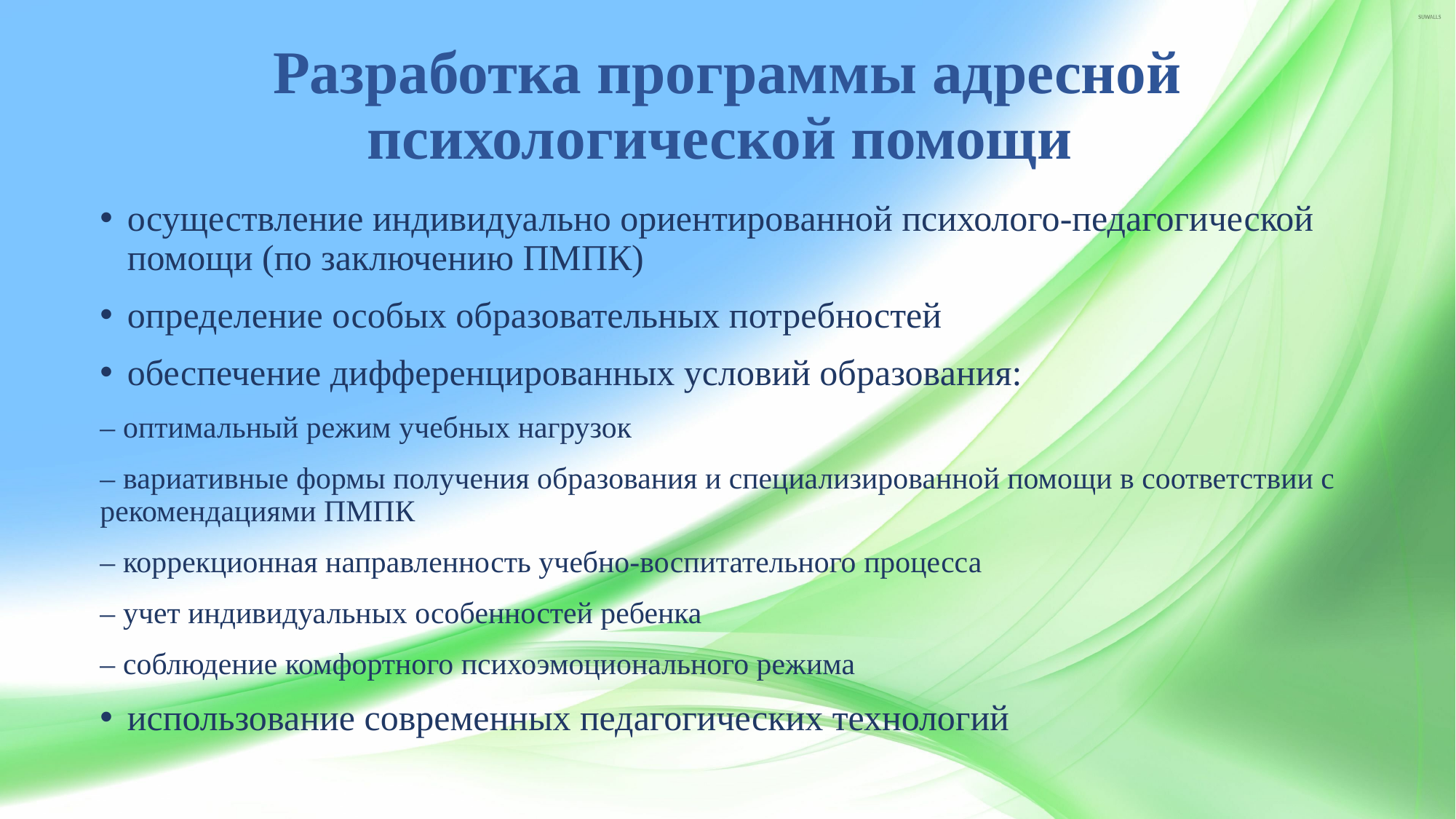

# Разработка программы адресной психологической помощи
осуществление индивидуально ориентированной психолого-педагогической помощи (по заключению ПМПК)
определение особых образовательных потребностей
обеспечение дифференцированных условий образования:
– оптимальный режим учебных нагрузок
– вариативные формы получения образования и специализированной помощи в соответствии с     рекомендациями ПМПК
– коррекционная направленность учебно-воспитательного процесса
– учет индивидуальных особенностей ребенка
– соблюдение комфортного психоэмоционального режима
использование современных педагогических технологий